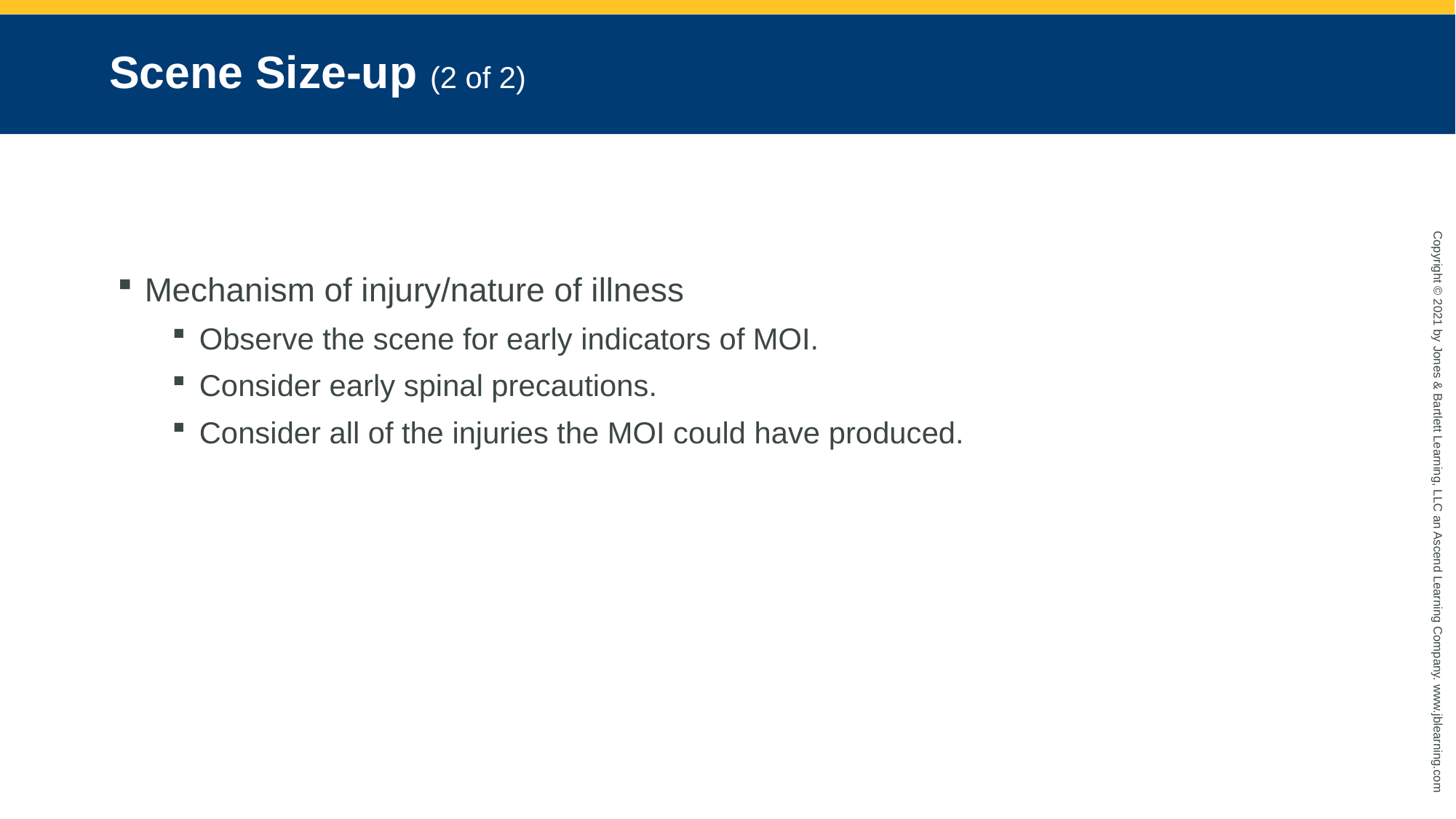

# Scene Size-up (2 of 2)
Mechanism of injury/nature of illness
Observe the scene for early indicators of MOI.
Consider early spinal precautions.
Consider all of the injuries the MOI could have produced.